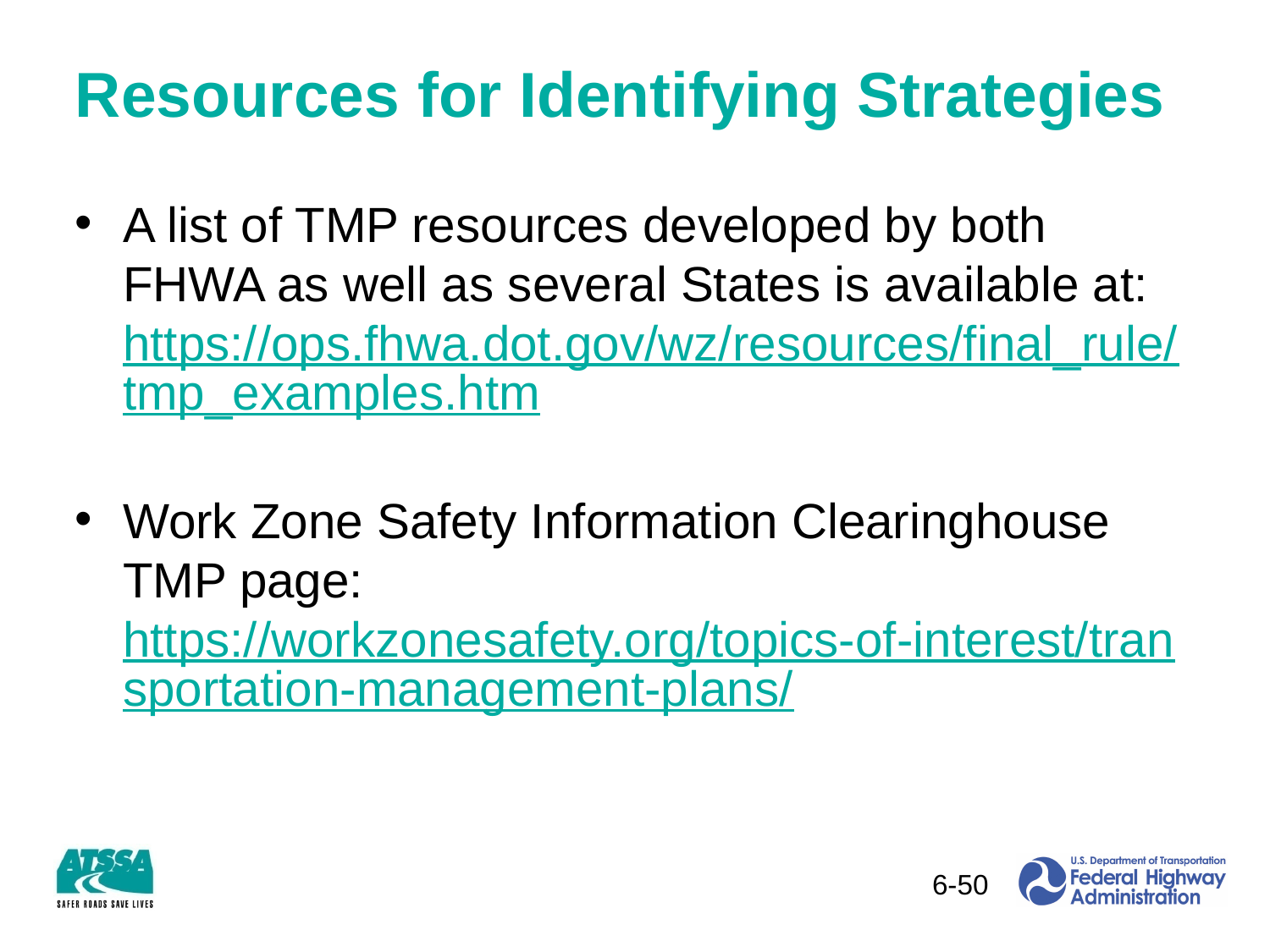

# Resources for Identifying Strategies
A list of TMP resources developed by both FHWA as well as several States is available at:
https://ops.fhwa.dot.gov/wz/resources/final_rule/tmp_examples.htm
Work Zone Safety Information Clearinghouse TMP page: https://workzonesafety.org/topics-of-interest/transportation-management-plans/